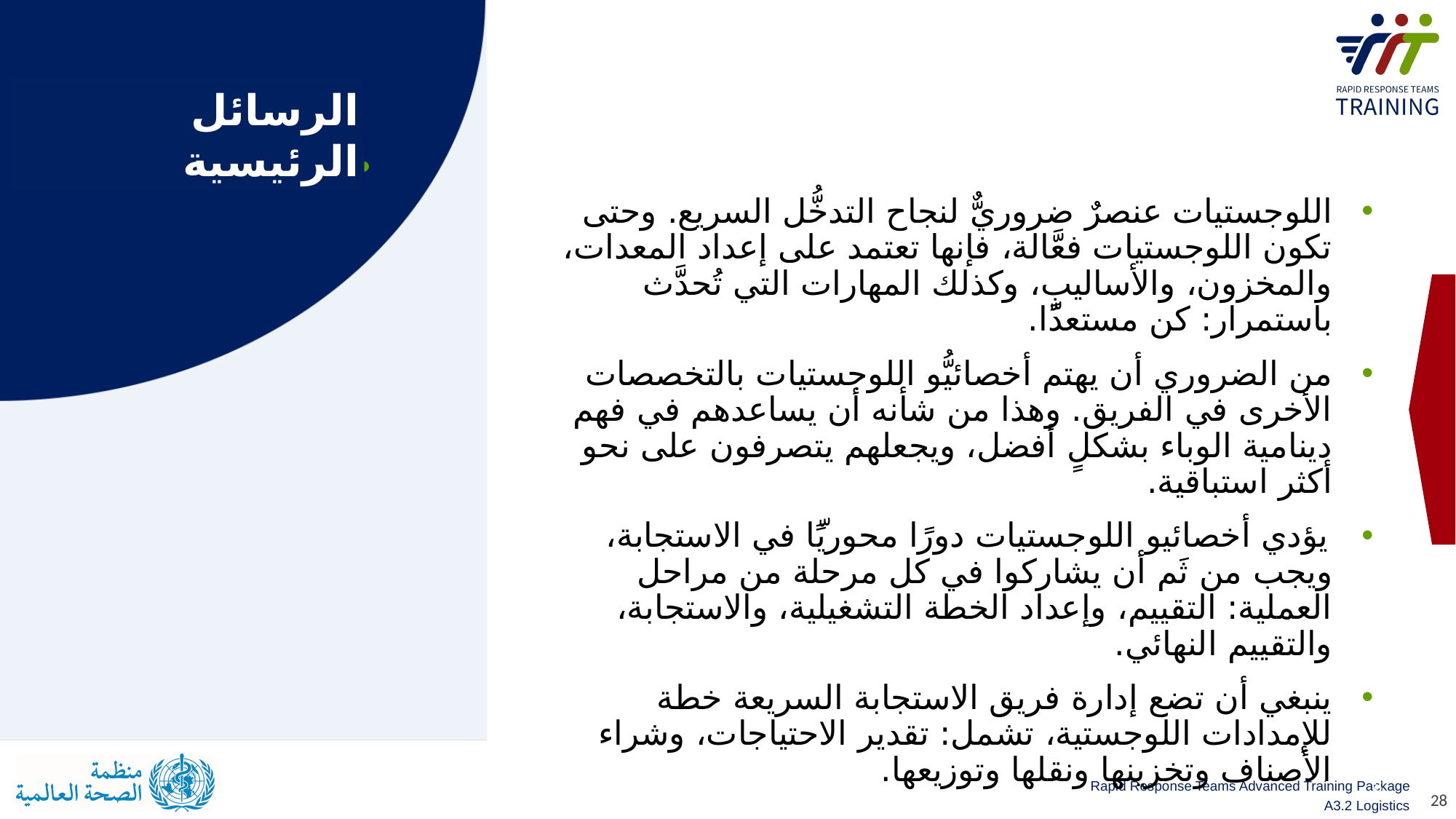

الرسائل الرئيسية
اللوجستيات عنصرٌ ضروريٌّ لنجاح التدخُّل السريع. وحتى تكون اللوجستيات فعَّالة، فإنها تعتمد على إعداد المعدات، والمخزون، والأساليب، وكذلك المهارات التي تُحدَّث باستمرار: كن مستعدًّا.
من الضروري أن يهتم أخصائيُّو اللوجستيات بالتخصصات الأخرى في الفريق. وهذا من شأنه أن يساعدهم في فهم دينامية الوباء بشكلٍ أفضل، ويجعلهم يتصرفون على نحو أكثر استباقية.
يؤدي أخصائيو اللوجستيات دورًا محوريًّا في الاستجابة، ويجب من ثَم أن يشاركوا في كل مرحلة من مراحل العملية: التقييم، وإعداد الخطة التشغيلية، والاستجابة، والتقييم النهائي.
ينبغي أن تضع إدارة فريق الاستجابة السريعة خطة للإمدادات اللوجستية، تشمل: تقدير الاحتياجات، وشراء الأصناف وتخزينها ونقلها وتوزيعها.
28